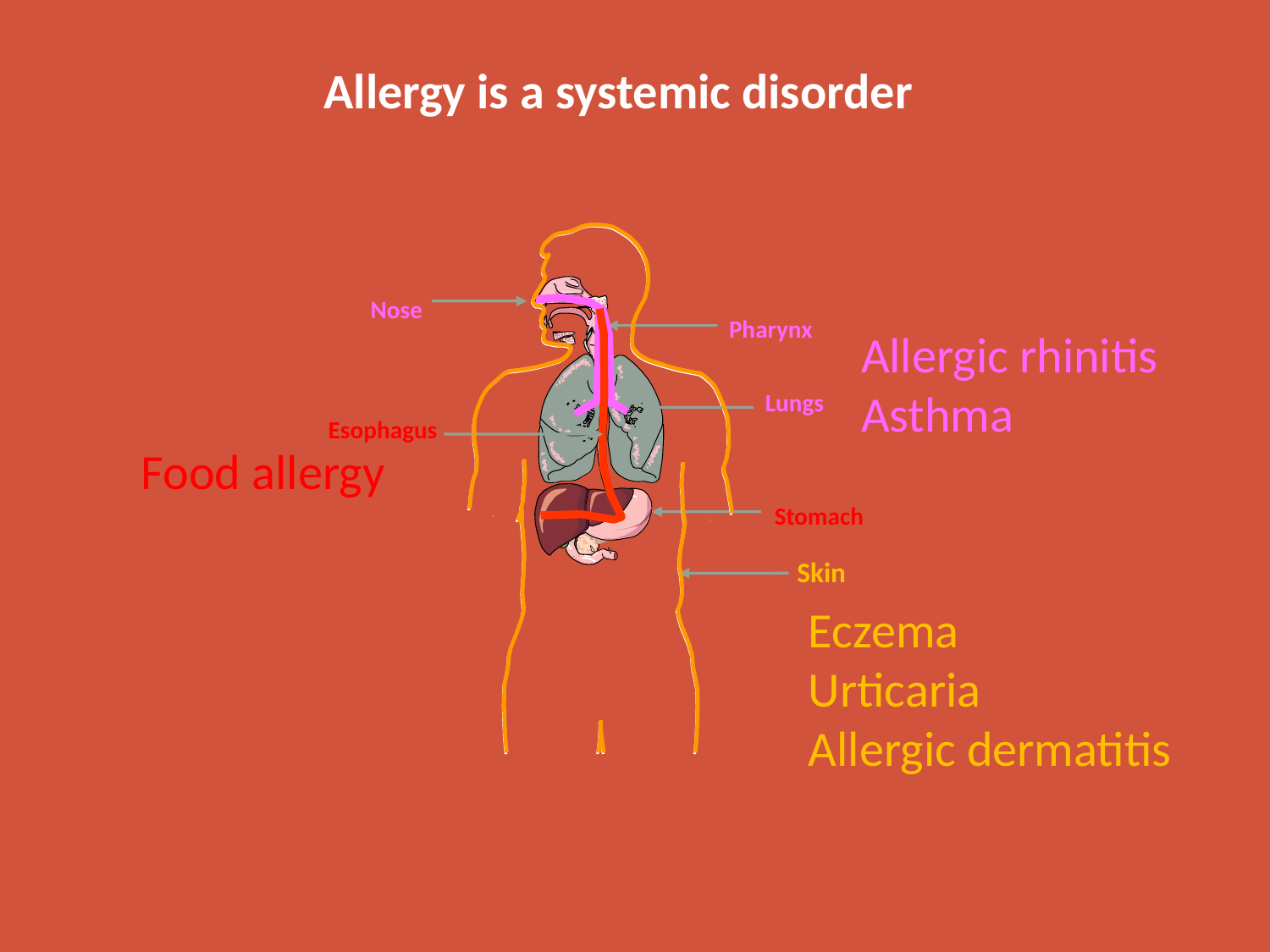

Allergy is a systemic disorder

Nose

Pharynx

Allergic rhinitis
Asthma

Lungs

Esophagus
Food allergy

Stomach

Skin

Eczema
Urticaria
Allergic dermatitis